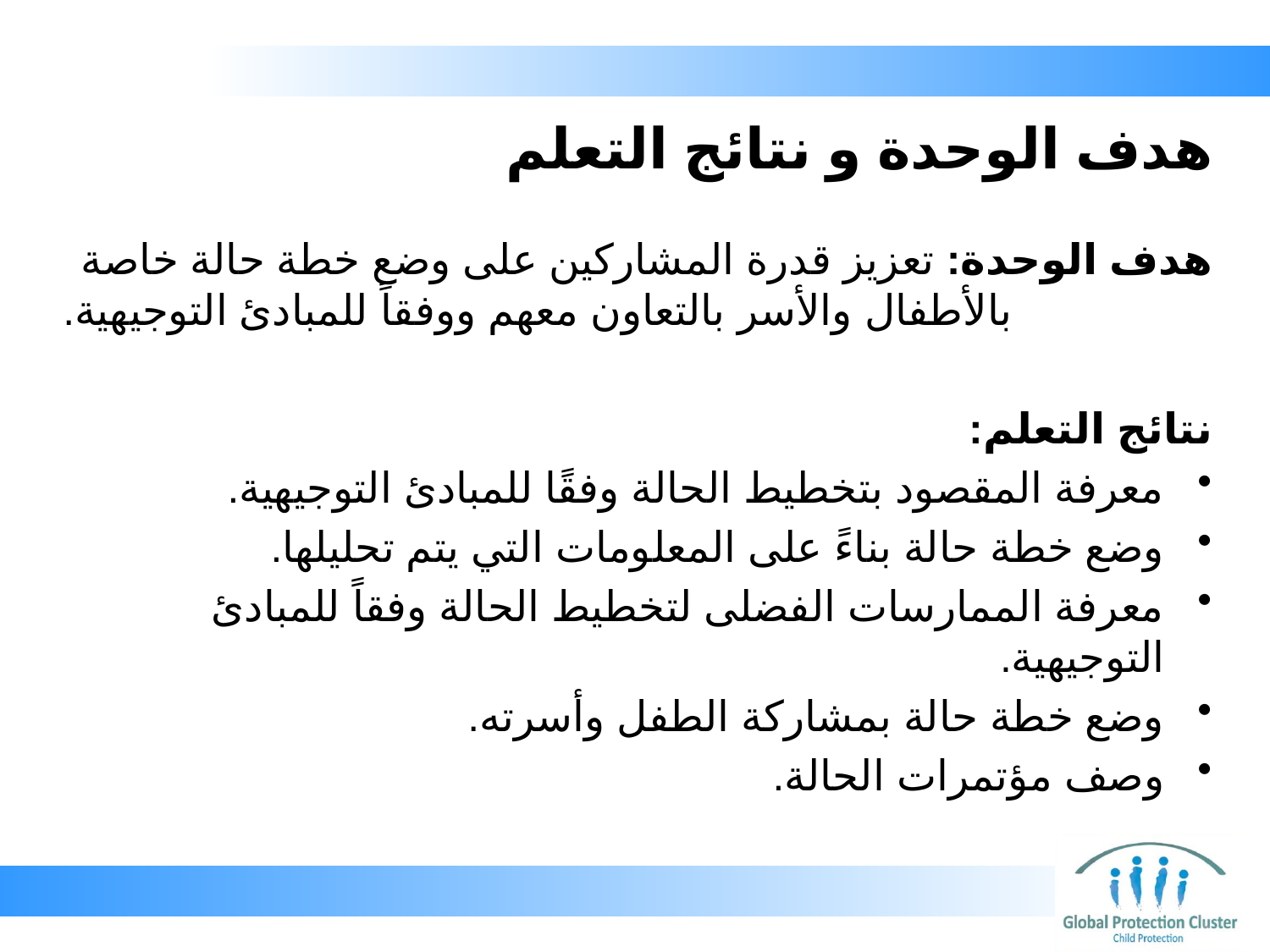

# هدف الوحدة و نتائج التعلم
هدف الوحدة: تعزيز قدرة المشاركين على وضع خطة حالة خاصة بالأطفال والأسر بالتعاون معهم ووفقاً للمبادئ التوجيهية.

نتائج التعلم:
معرفة المقصود بتخطيط الحالة وفقًا للمبادئ التوجيهية.
وضع خطة حالة بناءً على المعلومات التي يتم تحليلها.
معرفة الممارسات الفضلى لتخطيط الحالة وفقاً للمبادئ التوجيهية.
وضع خطة حالة بمشاركة الطفل وأسرته.
وصف مؤتمرات الحالة.